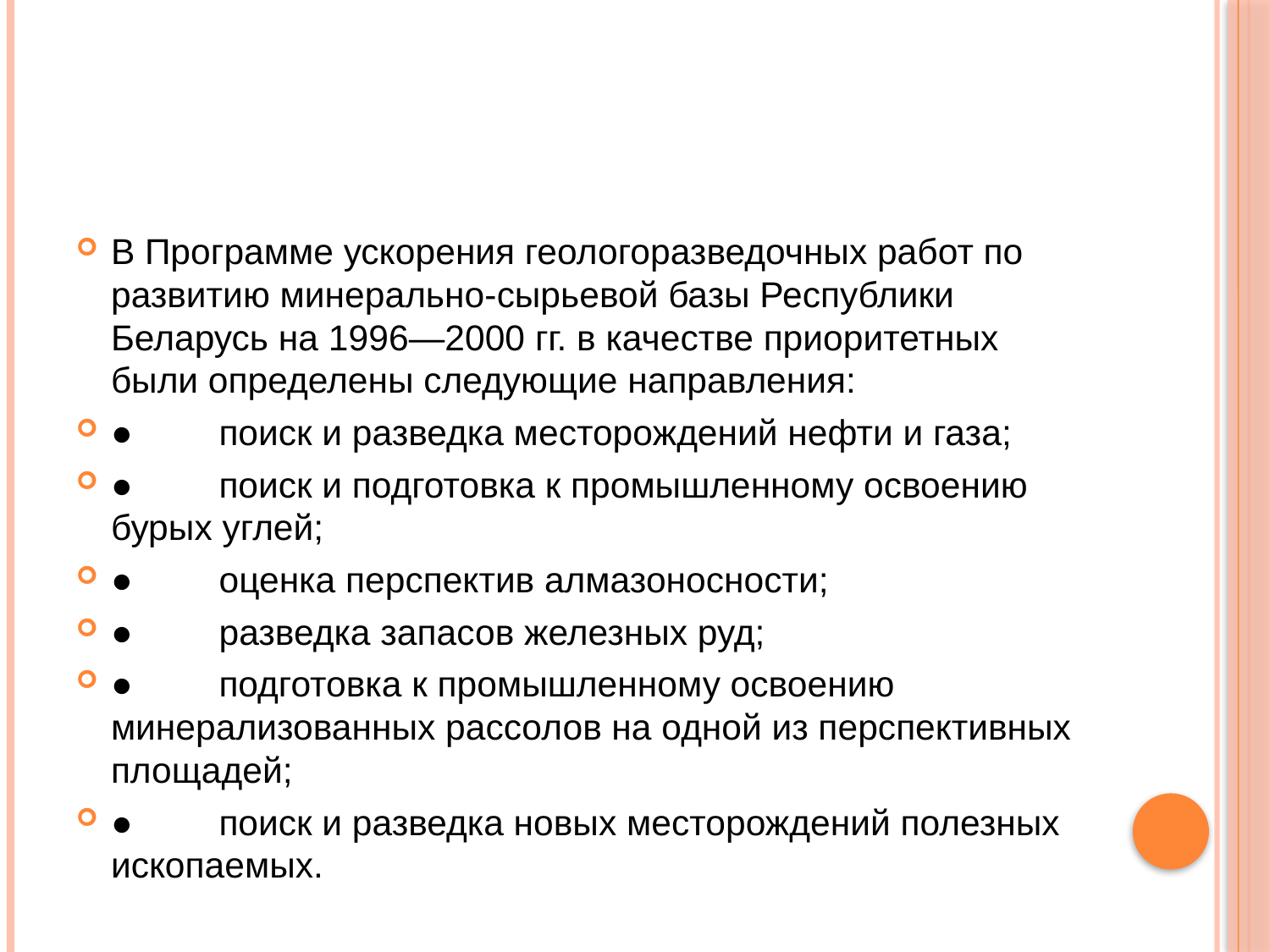

#
В Программе ускорения геологоразведочных работ по развитию минерально-сырьевой базы Республики Беларусь на 1996—2000 гг. в качестве приоритетных были определены следующие направления:
●	поиск и разведка месторождений нефти и газа;
●	поиск и подготовка к промышленному освоению бурых углей;
●	оценка перспектив алмазоносности;
●	разведка запасов железных руд;
●	подготовка к промышленному освоению минерализованных рассолов на одной из перспективных площадей;
●	поиск и разведка новых месторождений полезных ископаемых.